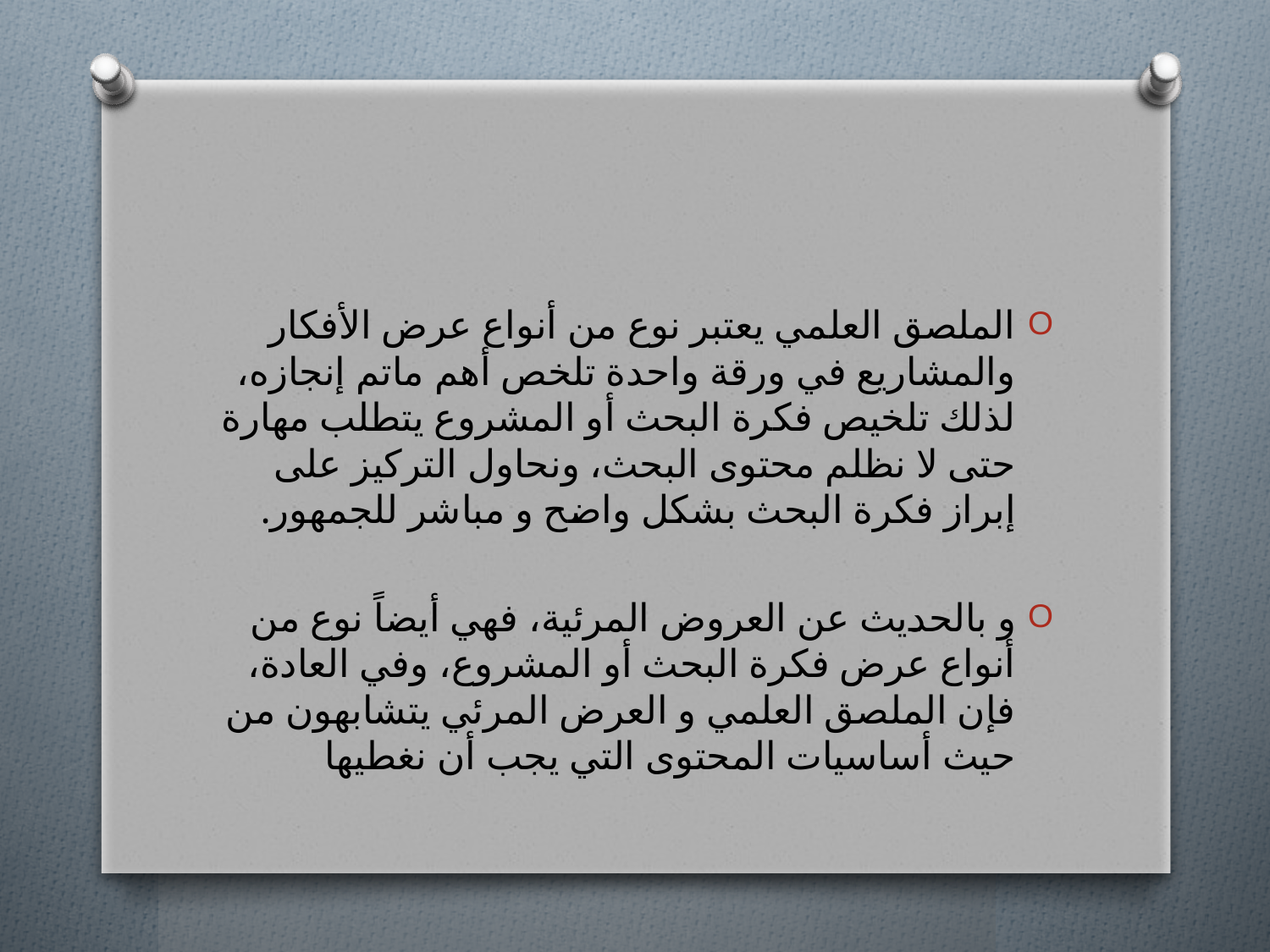

#
الملصق العلمي يعتبر نوع من أنواع عرض الأفكار والمشاريع في ورقة واحدة تلخص أهم ماتم إنجازه، لذلك تلخيص فكرة البحث أو المشروع يتطلب مهارة حتى لا نظلم محتوى البحث، ونحاول التركيز على إبراز فكرة البحث بشكل واضح و مباشر للجمهور.

و بالحديث عن العروض المرئية، فهي أيضاً نوع من أنواع عرض فكرة البحث أو المشروع، وفي العادة، فإن الملصق العلمي و العرض المرئي يتشابهون من حيث أساسيات المحتوى التي يجب أن نغطيها